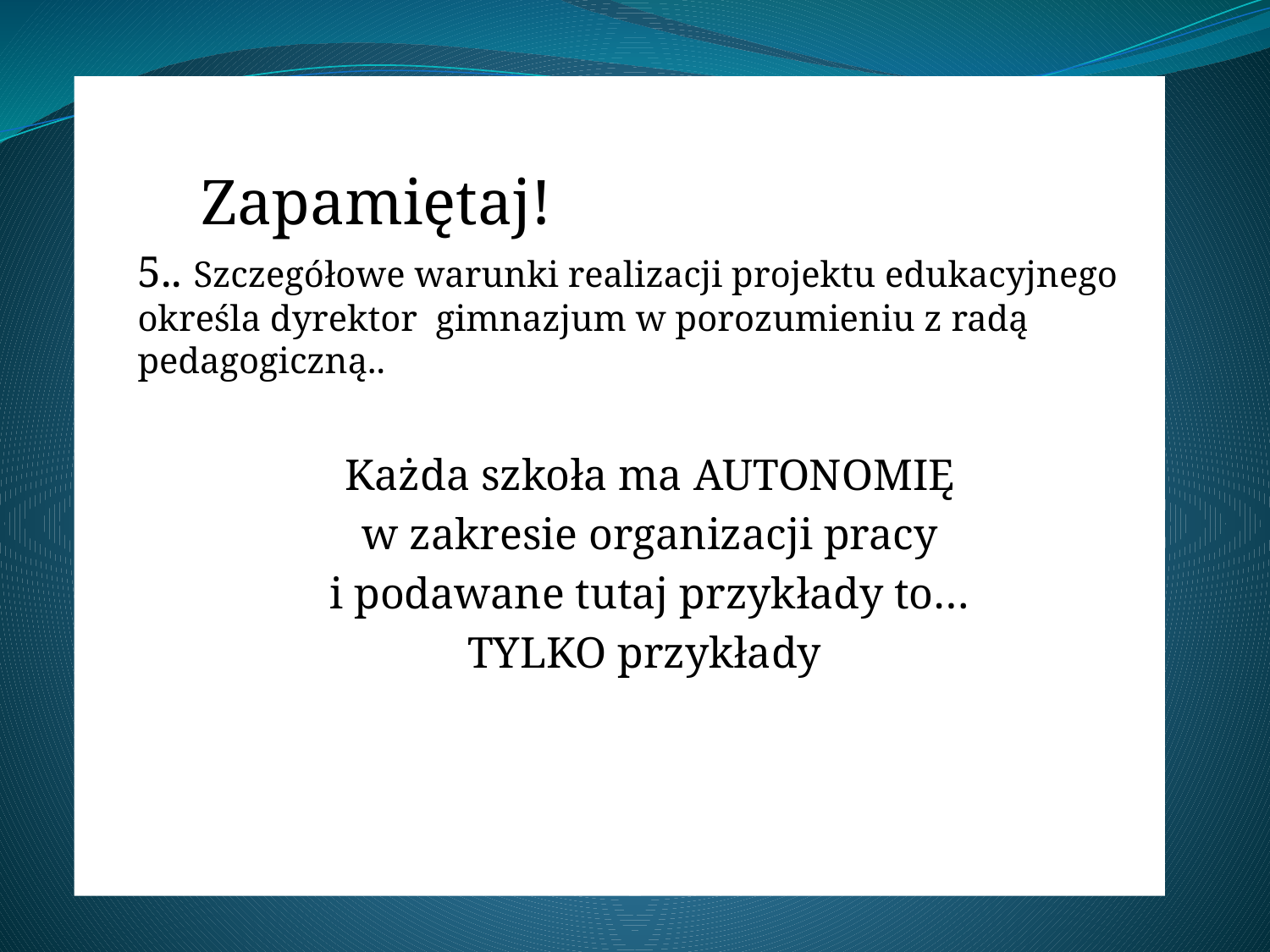

Zapamiętaj!
5.. Szczegółowe warunki realizacji projektu edukacyjnego określa dyrektor  gimnazjum w porozumieniu z radą pedagogiczną..

Każda szkoła ma AUTONOMIĘ
w zakresie organizacji pracy
i podawane tutaj przykłady to…
TYLKO przykłady